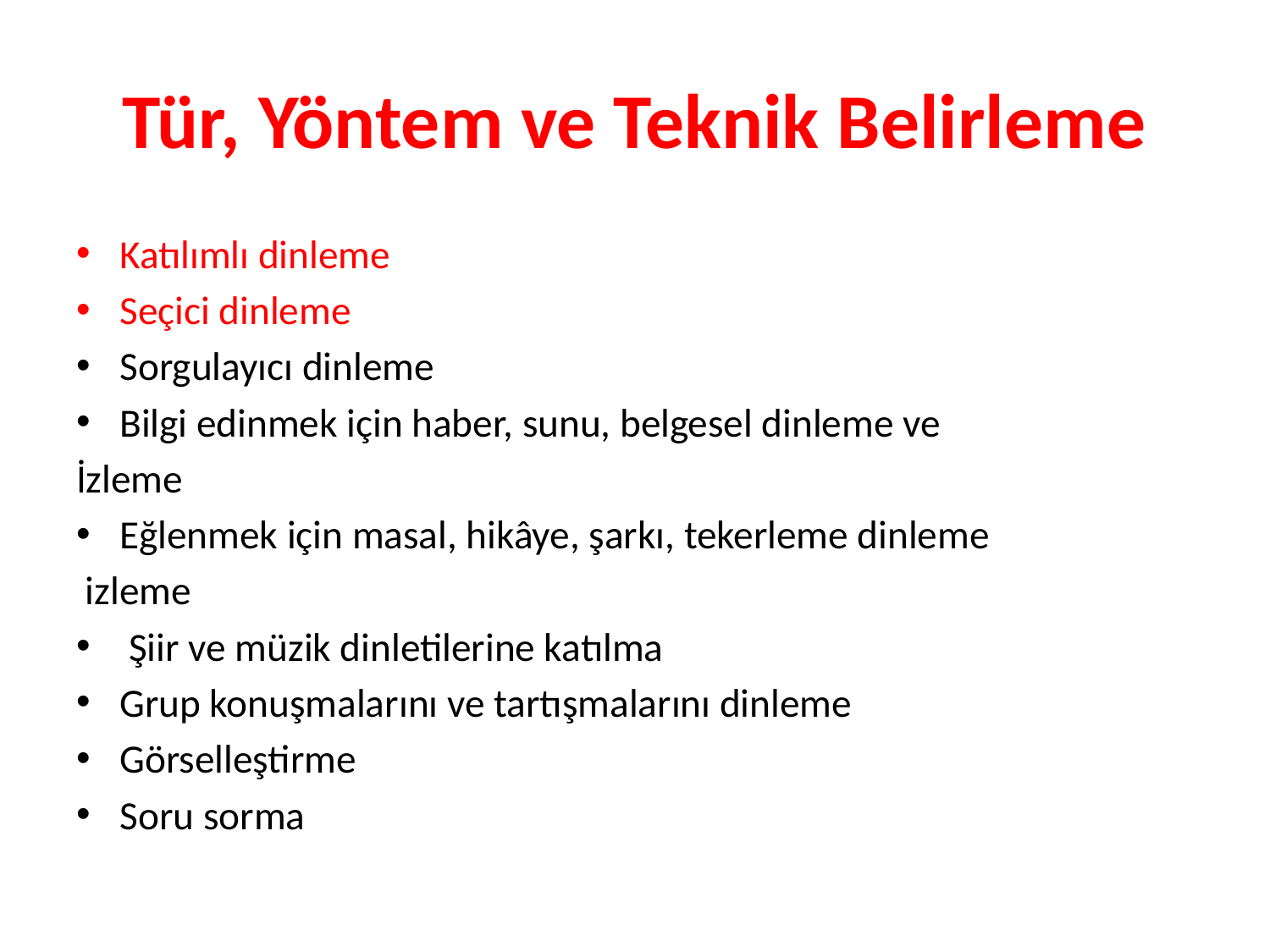

# Tür, Yöntem ve Teknik Belirleme
Katılımlı dinleme
Seçici dinleme
Sorgulayıcı dinleme
Bilgi edinmek için haber, sunu, belgesel dinleme ve
İzleme
Eğlenmek için masal, hikâye, şarkı, tekerleme dinleme
 izleme
 Şiir ve müzik dinletilerine katılma
Grup konuşmalarını ve tartışmalarını dinleme
Görselleştirme
Soru sorma